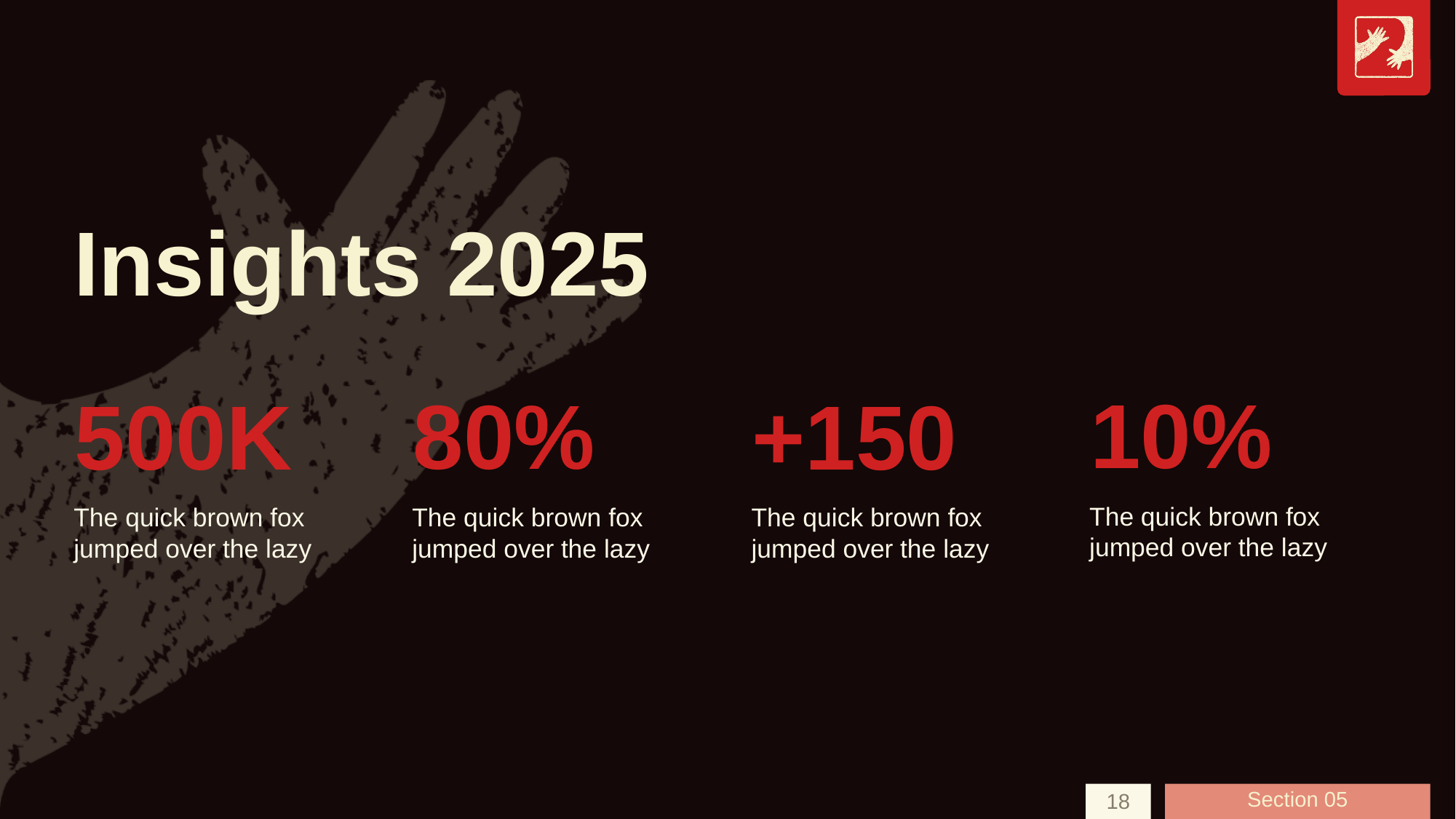

# Insights 2025
10%
500K
80%
+150
The quick brown fox jumped over the lazy

The quick brown fox jumped over the lazy
The quick brown fox jumped over the lazy

The quick brown fox jumped over the lazy

18
Section 05